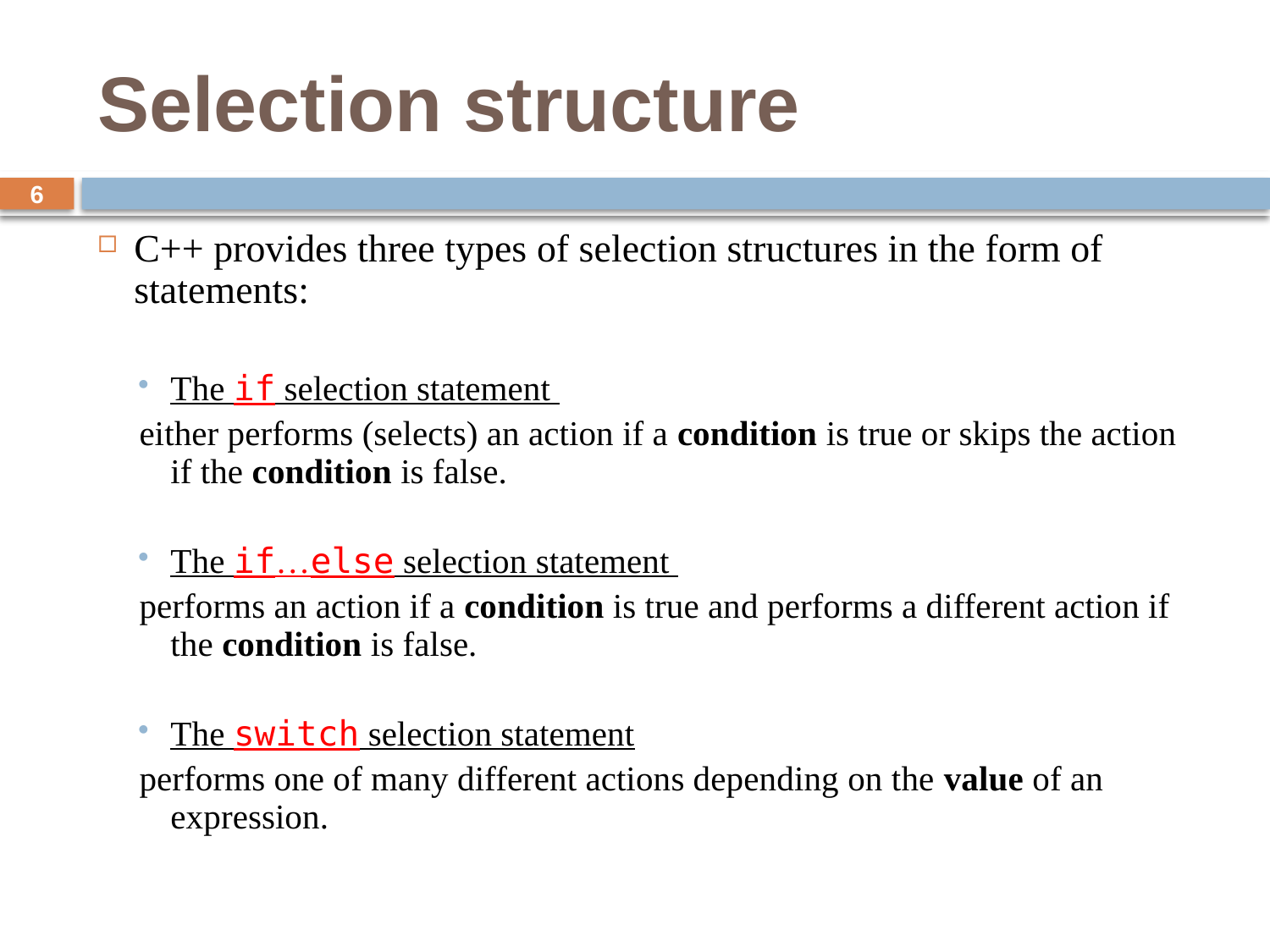

# Selection structure
6
C++ provides three types of selection structures in the form of statements:

The if selection statement
either performs (selects) an action if a condition is true or skips the action if the condition is false.

The if…else selection statement
performs an action if a condition is true and performs a different action if the condition is false.

The switch selection statement
performs one of many different actions depending on the value of an expression.